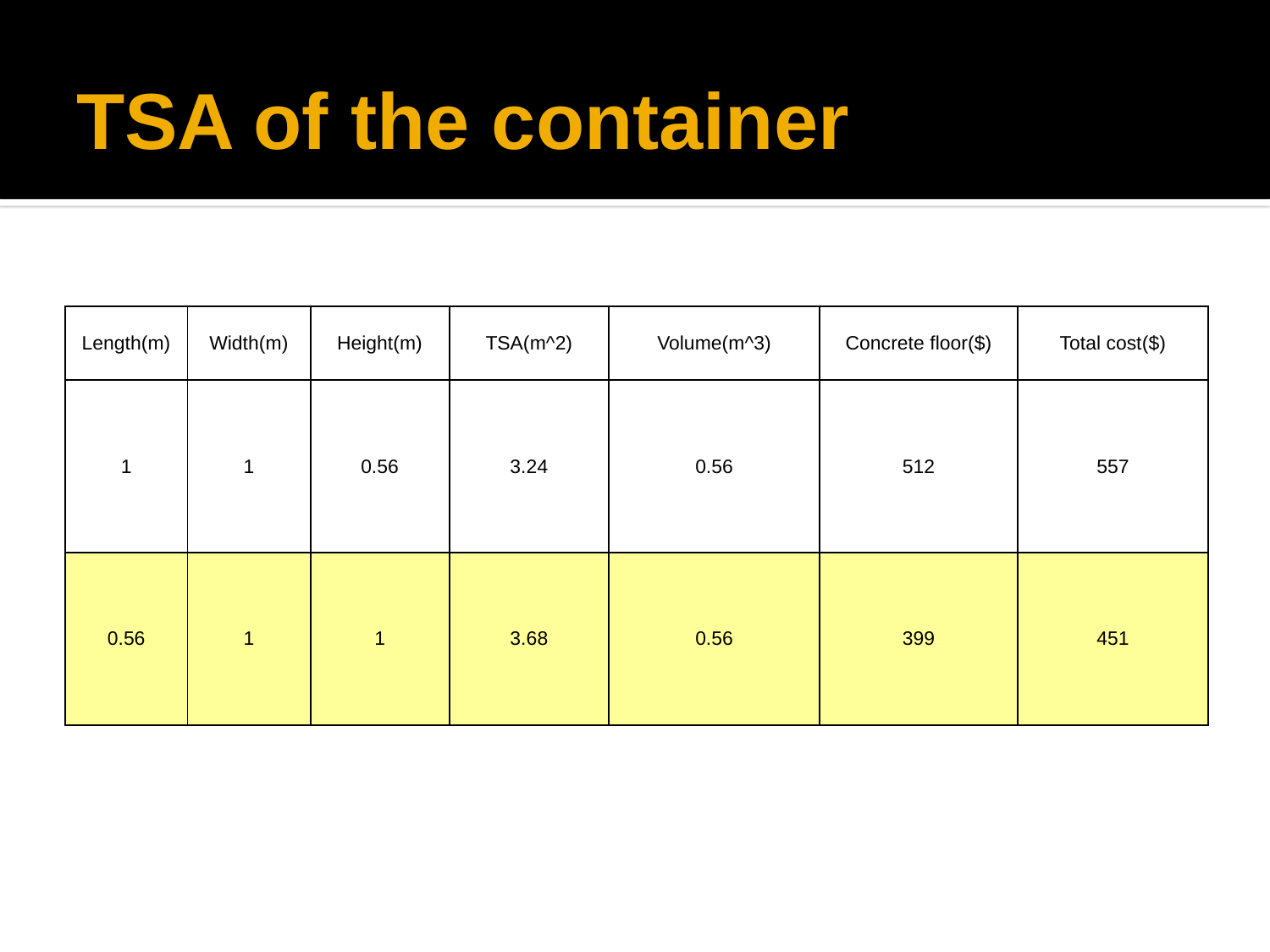

# TSA of the container
| Length(m) | Width(m) | Height(m) | TSA(m^2) | Volume(m^3) | Concrete floor($) | Total cost($) |
| --- | --- | --- | --- | --- | --- | --- |
| 1 | 1 | 0.56 | 3.24 | 0.56 | 512 | 557 |
| 0.56 | 1 | 1 | 3.68 | 0.56 | 399 | 451 |